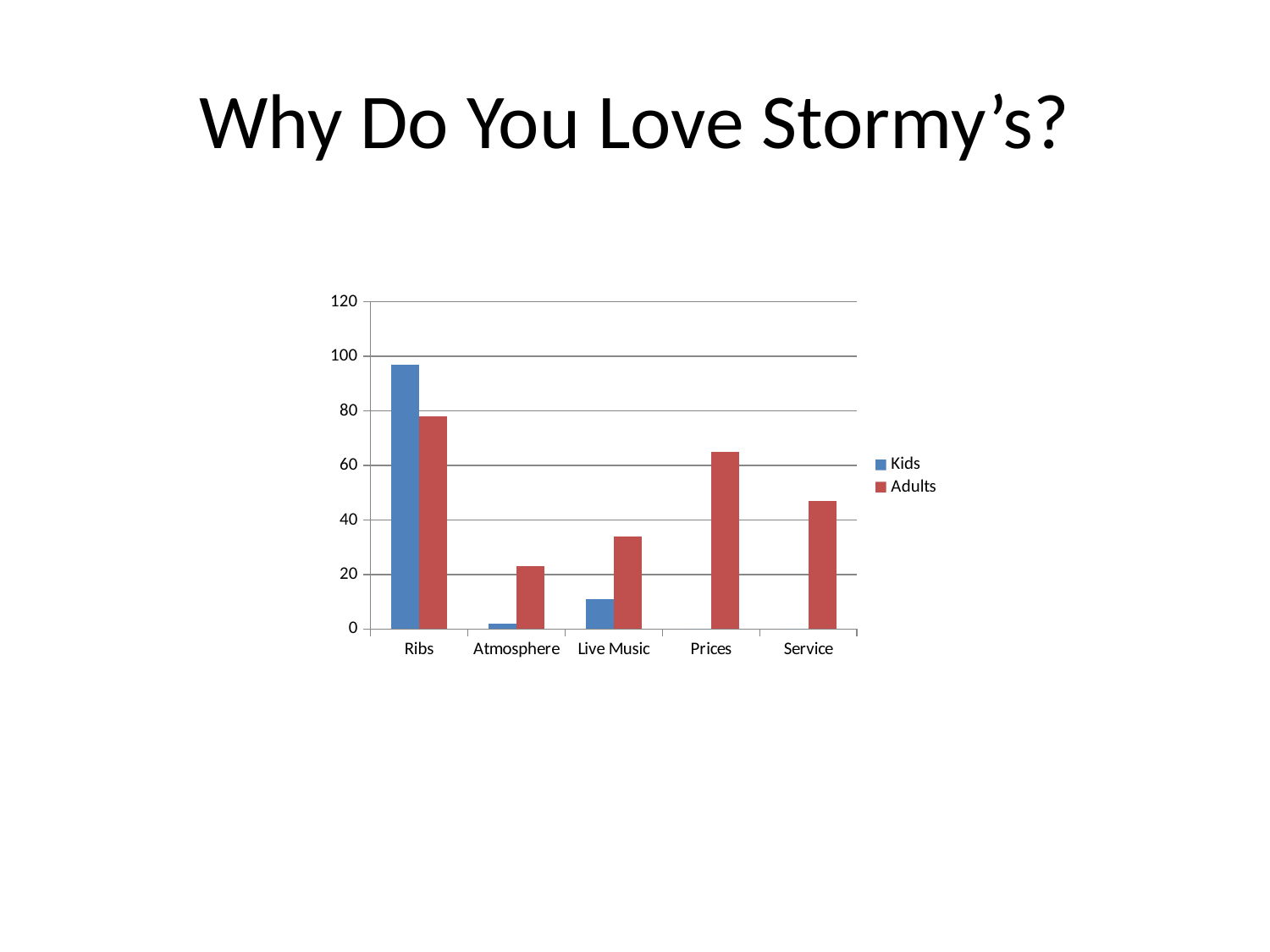

# Why Do You Love Stormy’s?

### Chart

| Category | Kids | Adults |
|---|---|---|
| Ribs | 97.0 | 78.0 |
| Atmosphere | 2.0 | 23.0 |
| Live Music | 11.0 | 34.0 |
| Prices | 0.0 | 65.0 |
| Service | 0.0 | 47.0 |